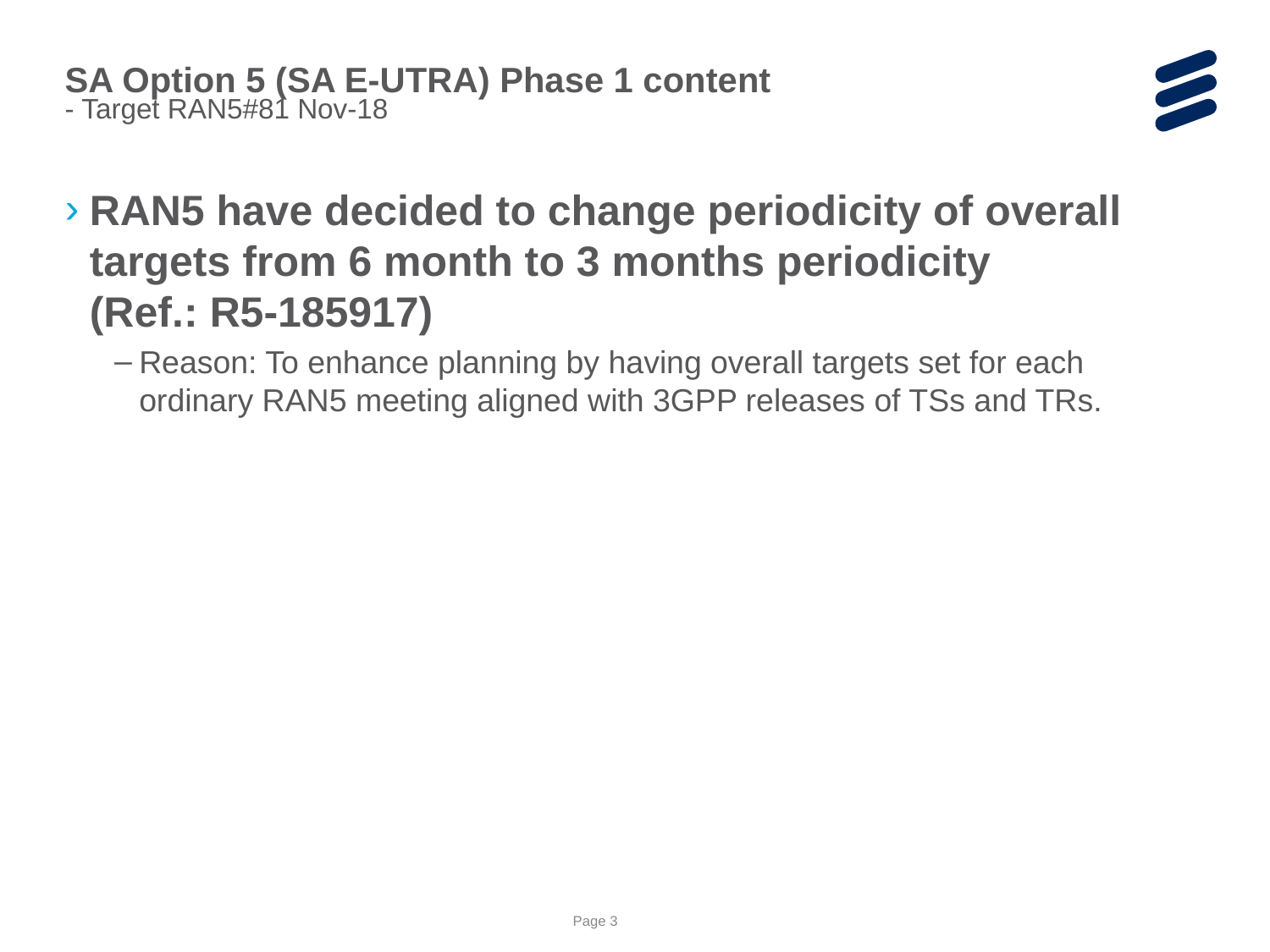

SA Option 5 (SA E-UTRA) Phase 1 content
- Target RAN5#81 Nov-18

RAN5 have decided to change periodicity of overall targets from 6 month to 3 months periodicity
(Ref.: R5-185917)
Reason: To enhance planning by having overall targets set for each ordinary RAN5 meeting aligned with 3GPP releases of TSs and TRs.